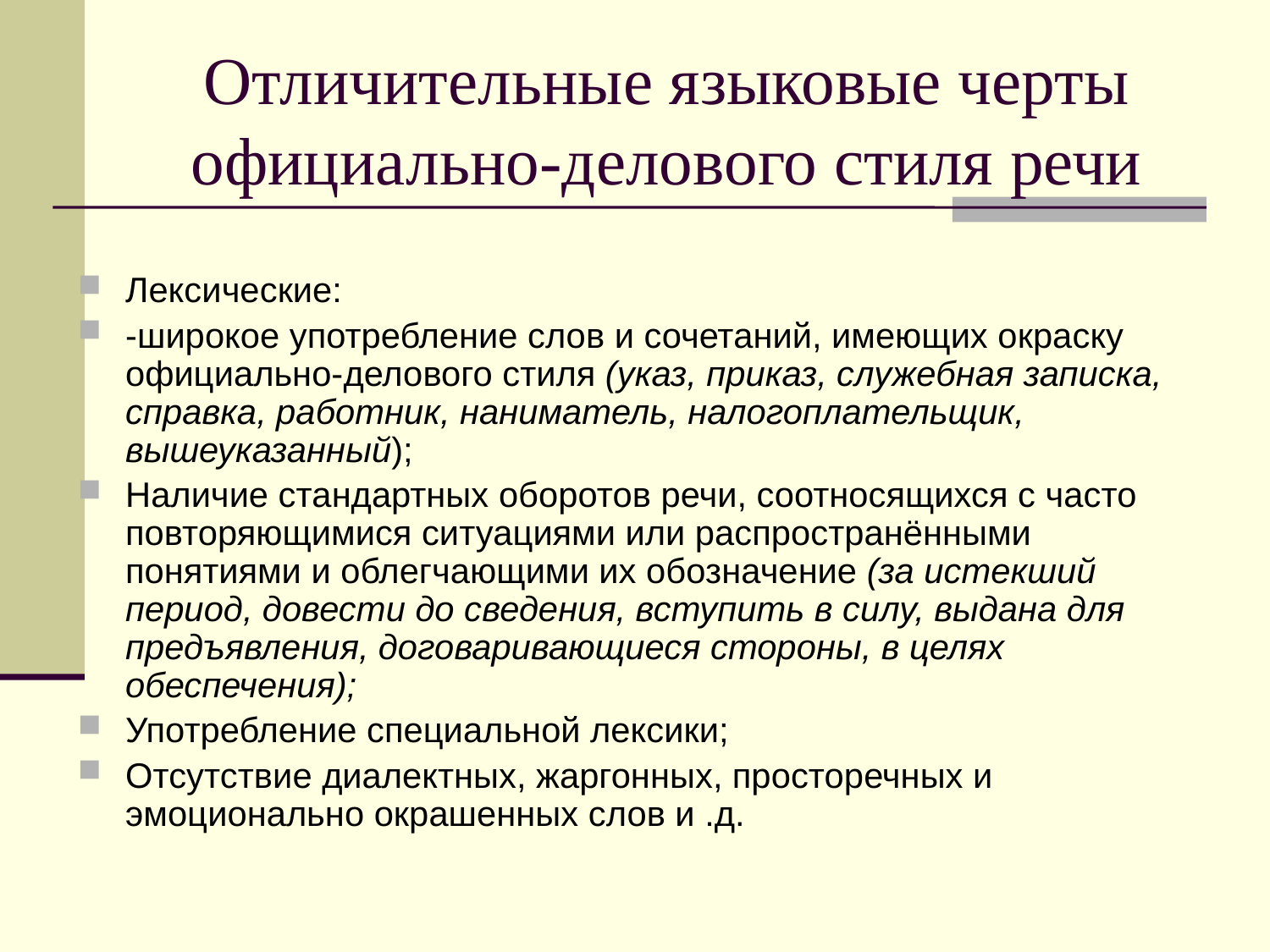

# Отличительные языковые черты официально-делового стиля речи
Лексические:
-широкое употребление слов и сочетаний, имеющих окраску официально-делового стиля (указ, приказ, служебная записка, справка, работник, наниматель, налогоплательщик, вышеуказанный);
Наличие стандартных оборотов речи, соотносящихся с часто повторяющимися ситуациями или распространёнными понятиями и облегчающими их обозначение (за истекший период, довести до сведения, вступить в силу, выдана для предъявления, договаривающиеся стороны, в целях обеспечения);
Употребление специальной лексики;
Отсутствие диалектных, жаргонных, просторечных и эмоционально окрашенных слов и .д.